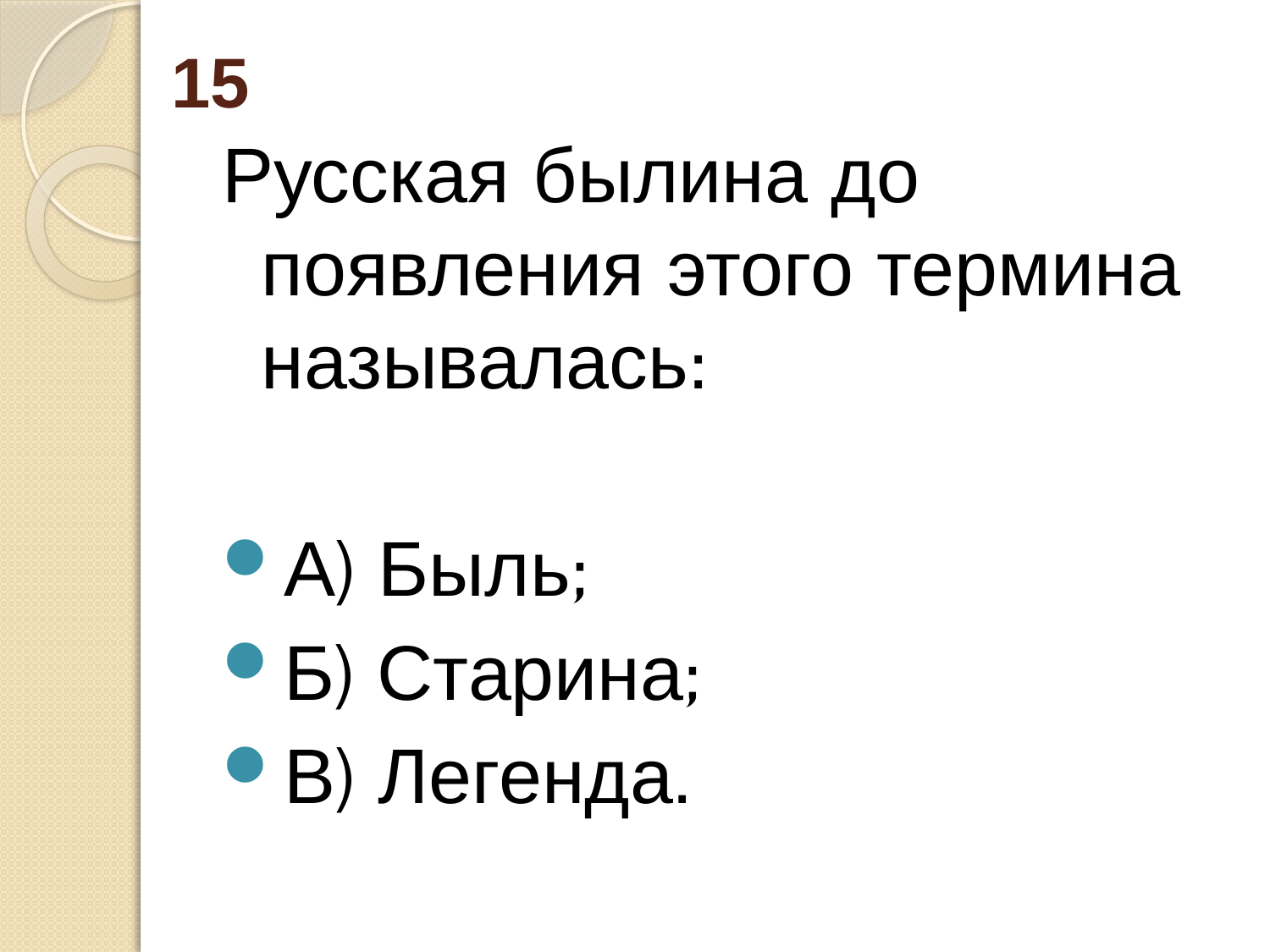

# 15
Русская былина до появления этого термина называлась:

А) Быль;
Б) Старина;
В) Легенда.